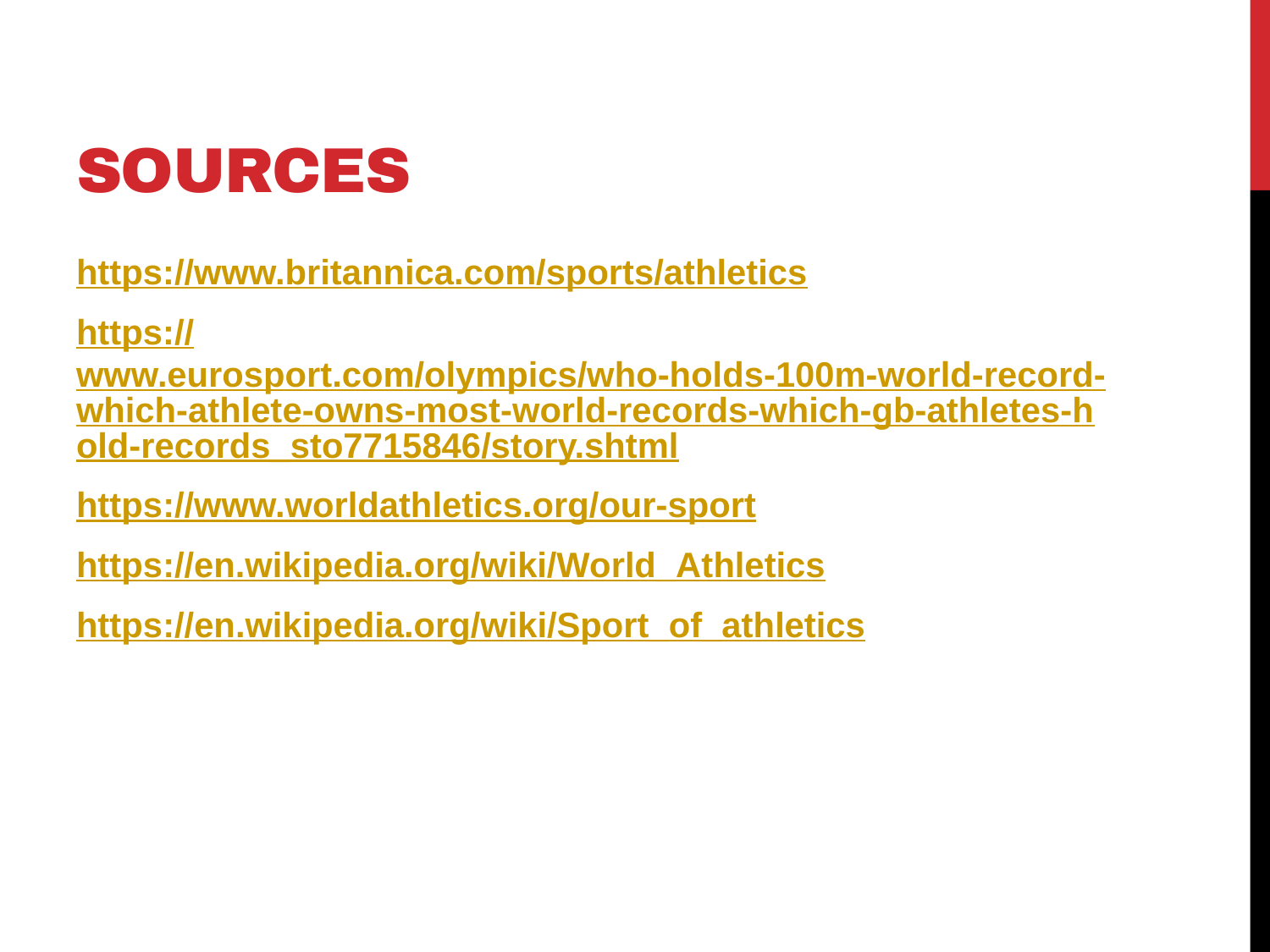

# sources
https://www.britannica.com/sports/athletics
https://www.eurosport.com/olympics/who-holds-100m-world-record-which-athlete-owns-most-world-records-which-gb-athletes-hold-records_sto7715846/story.shtml
https://www.worldathletics.org/our-sport
https://en.wikipedia.org/wiki/World_Athletics
https://en.wikipedia.org/wiki/Sport_of_athletics